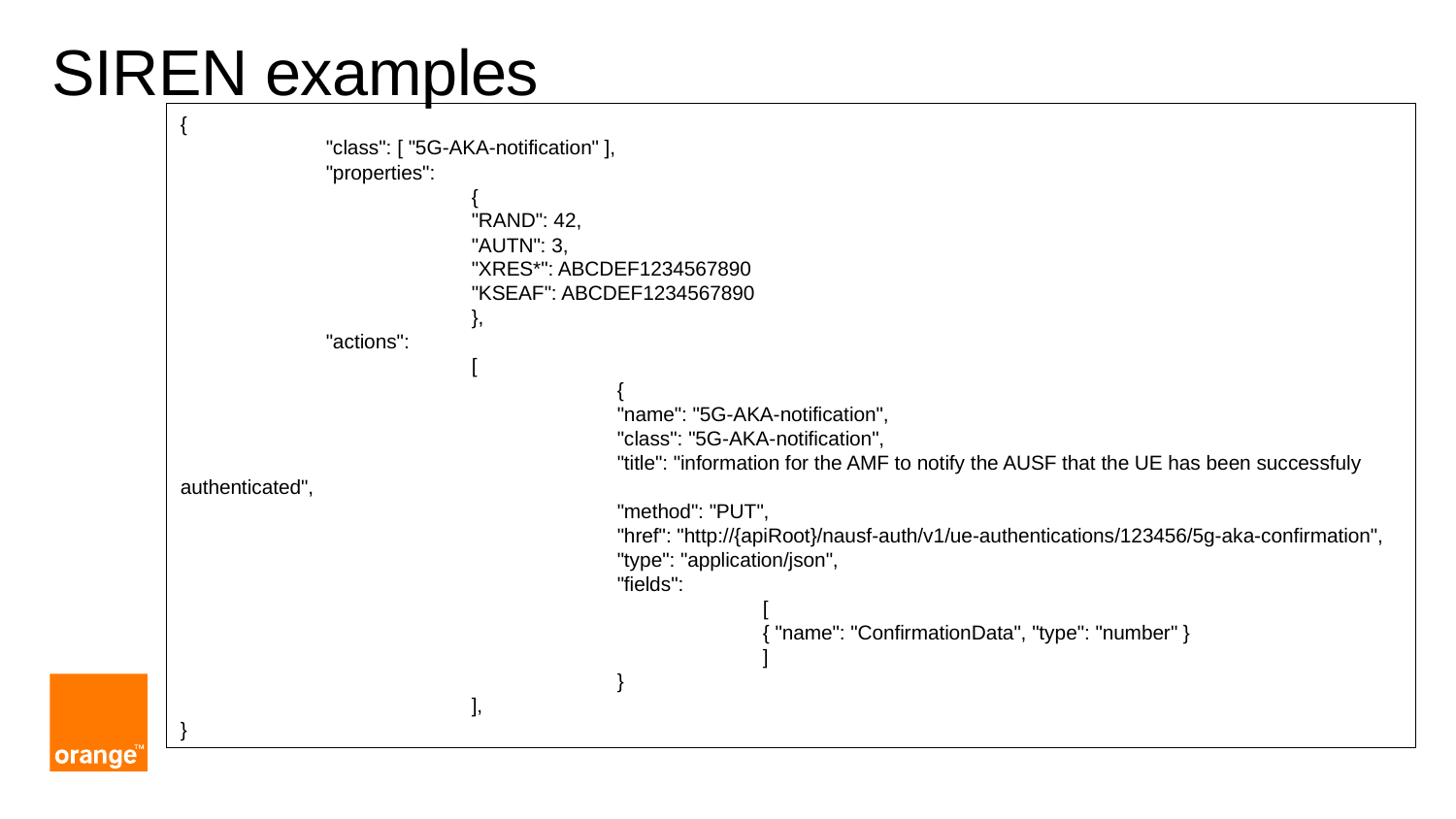

# SIREN examples
{
	"class": [ "5G-AKA-notification" ],
	"properties":
		{
		"RAND": 42,
		"AUTN": 3,
		"XRES*": ABCDEF1234567890
		"KSEAF": ABCDEF1234567890
		},
	"actions":
		[
			{
			"name": "5G-AKA-notification",
			"class": "5G-AKA-notification",
			"title": "information for the AMF to notify the AUSF that the UE has been successfuly authenticated",
			"method": "PUT",
			"href": "http://{apiRoot}/nausf-auth/v1/ue-authentications/123456/5g-aka-confirmation",
			"type": "application/json",
			"fields":
				[
				{ "name": "ConfirmationData", "type": "number" }
				]
			}
		],
}